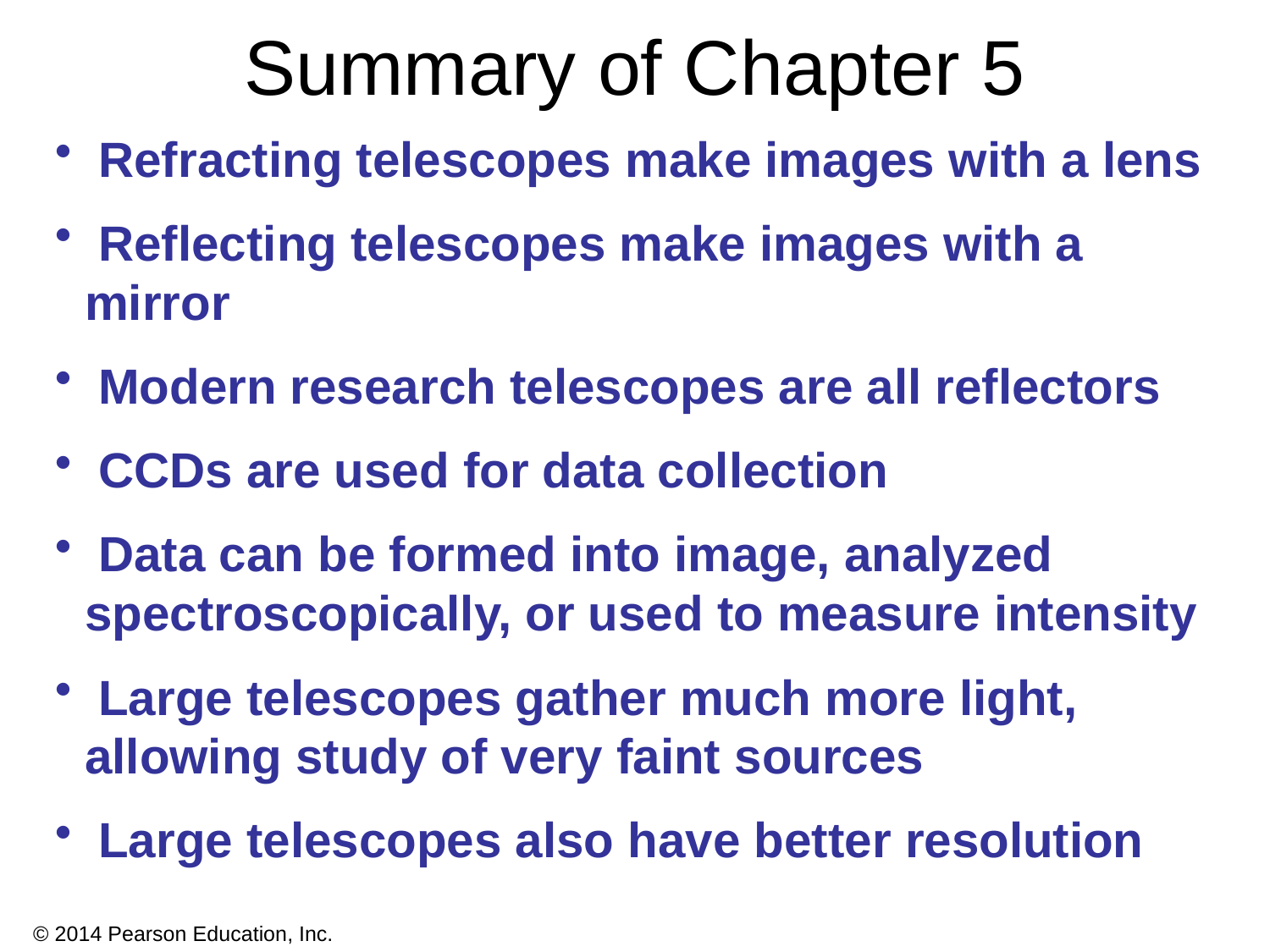

# Summary of Chapter 5
 Refracting telescopes make images with a lens
 Reflecting telescopes make images with a mirror
 Modern research telescopes are all reflectors
 CCDs are used for data collection
 Data can be formed into image, analyzed spectroscopically, or used to measure intensity
 Large telescopes gather much more light, allowing study of very faint sources
 Large telescopes also have better resolution